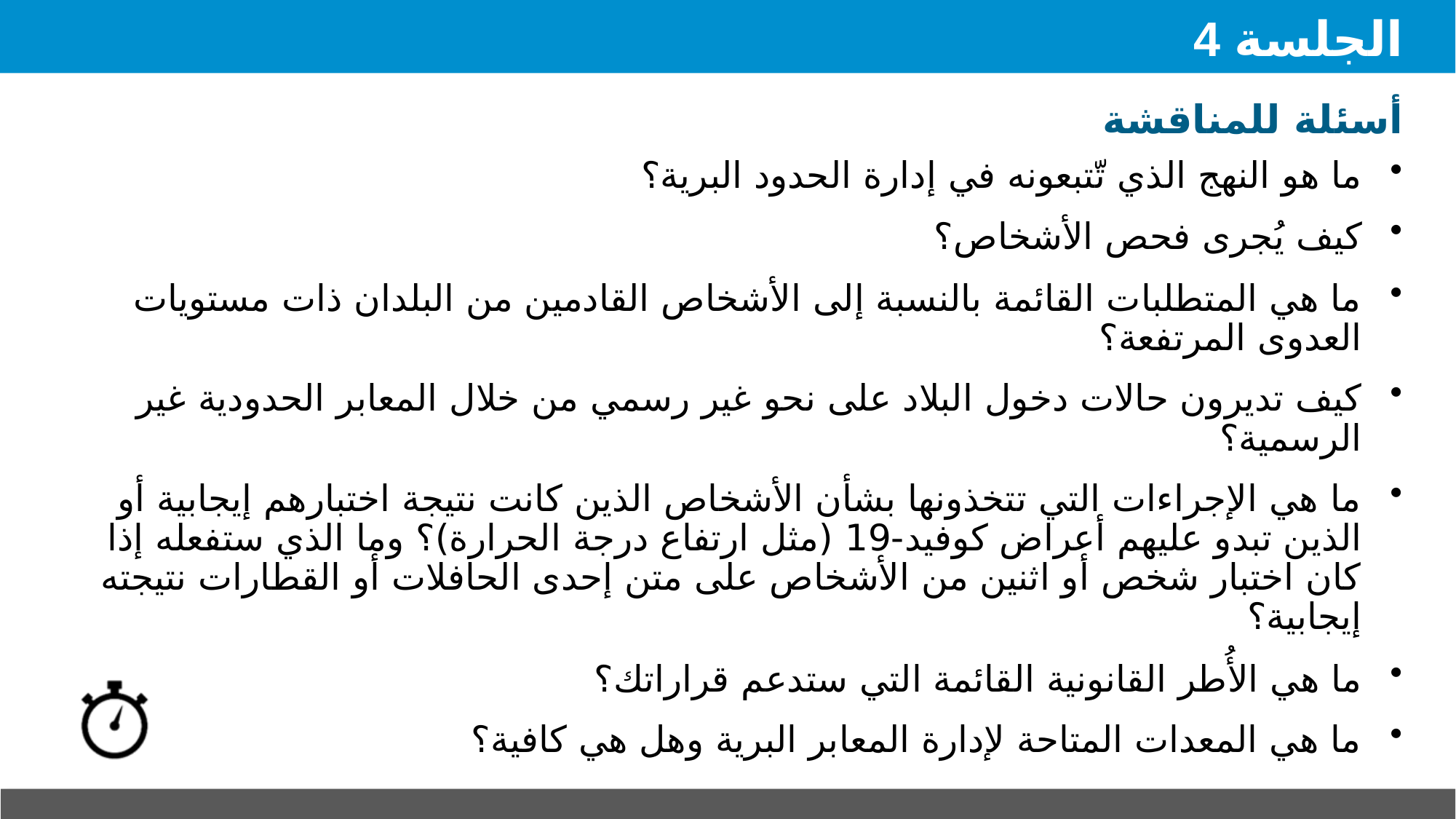

# الجلسة 4
أسئلة للمناقشة
ما هو النهج الذي تّتبعونه في إدارة الحدود البرية؟
كيف يُجرى فحص الأشخاص؟
ما هي المتطلبات القائمة بالنسبة إلى الأشخاص القادمين من البلدان ذات مستويات العدوى المرتفعة؟
كيف تديرون حالات دخول البلاد على نحو غير رسمي من خلال المعابر الحدودية غير الرسمية؟
ما هي الإجراءات التي تتخذونها بشأن الأشخاص الذين كانت نتيجة اختبارهم إيجابية أو الذين تبدو عليهم أعراض كوفيد-19 (مثل ارتفاع درجة الحرارة)؟ وما الذي ستفعله إذا كان اختبار شخص أو اثنين من الأشخاص على متن إحدى الحافلات أو القطارات نتيجته إيجابية؟
ما هي الأُطر القانونية القائمة التي ستدعم قراراتك؟
ما هي المعدات المتاحة لإدارة المعابر البرية وهل هي كافية؟

استناداً إلى إجاباتك الواردة أعلاه، ضع قائمة لمواطن القوة ومواطن الضعف لديكم.                  30 دقيقة